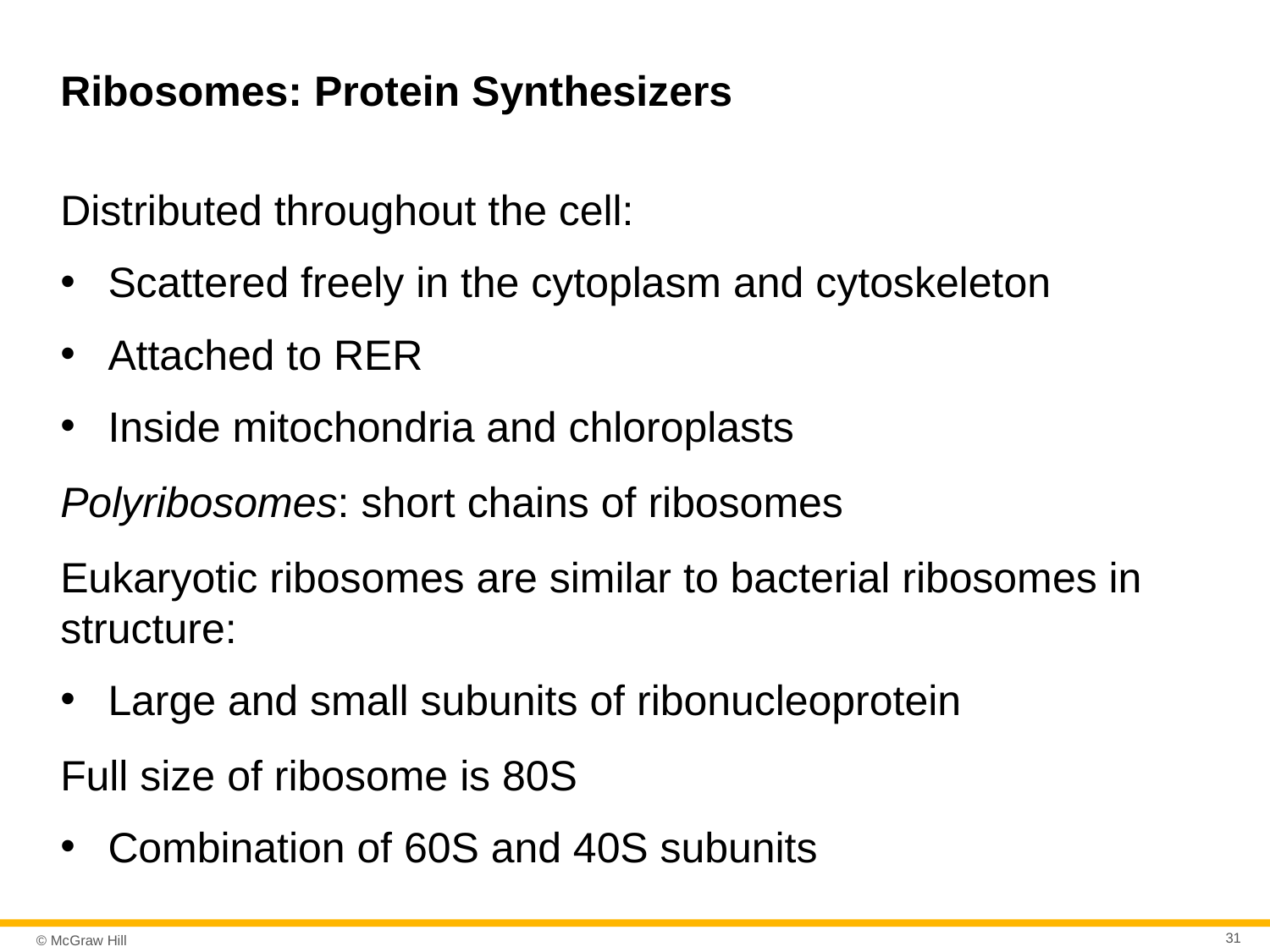

# Ribosomes: Protein Synthesizers
Distributed throughout the cell:
Scattered freely in the cytoplasm and cytoskeleton
Attached to RER
Inside mitochondria and chloroplasts
Polyribosomes: short chains of ribosomes
Eukaryotic ribosomes are similar to bacterial ribosomes in structure:
Large and small subunits of ribonucleoprotein
Full size of ribosome is 80S
Combination of 60S and 40S subunits